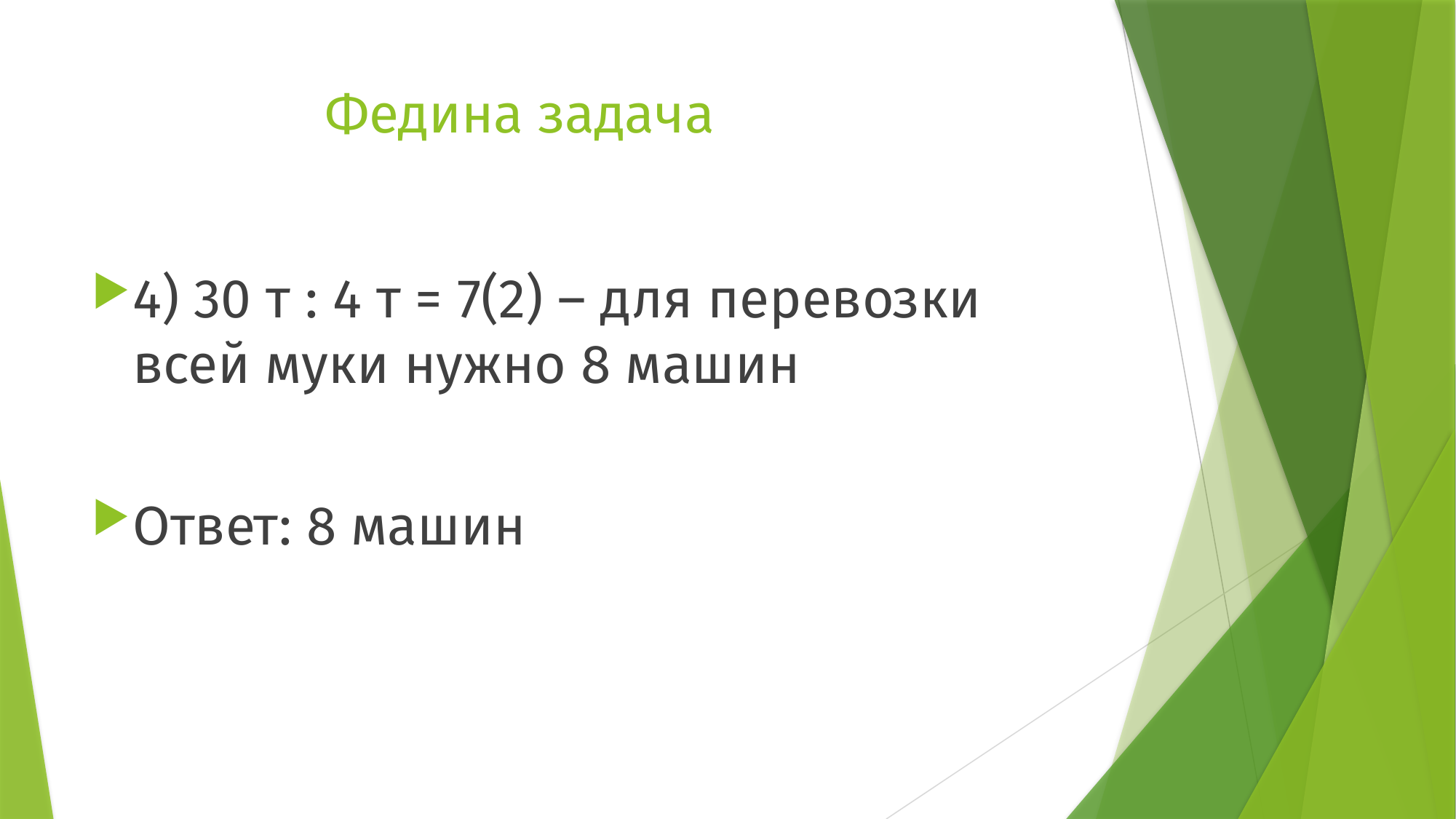

# Федина задача
4) 30 т : 4 т = 7(2) – для перевозки всей муки нужно 8 машин

Ответ: 8 машин